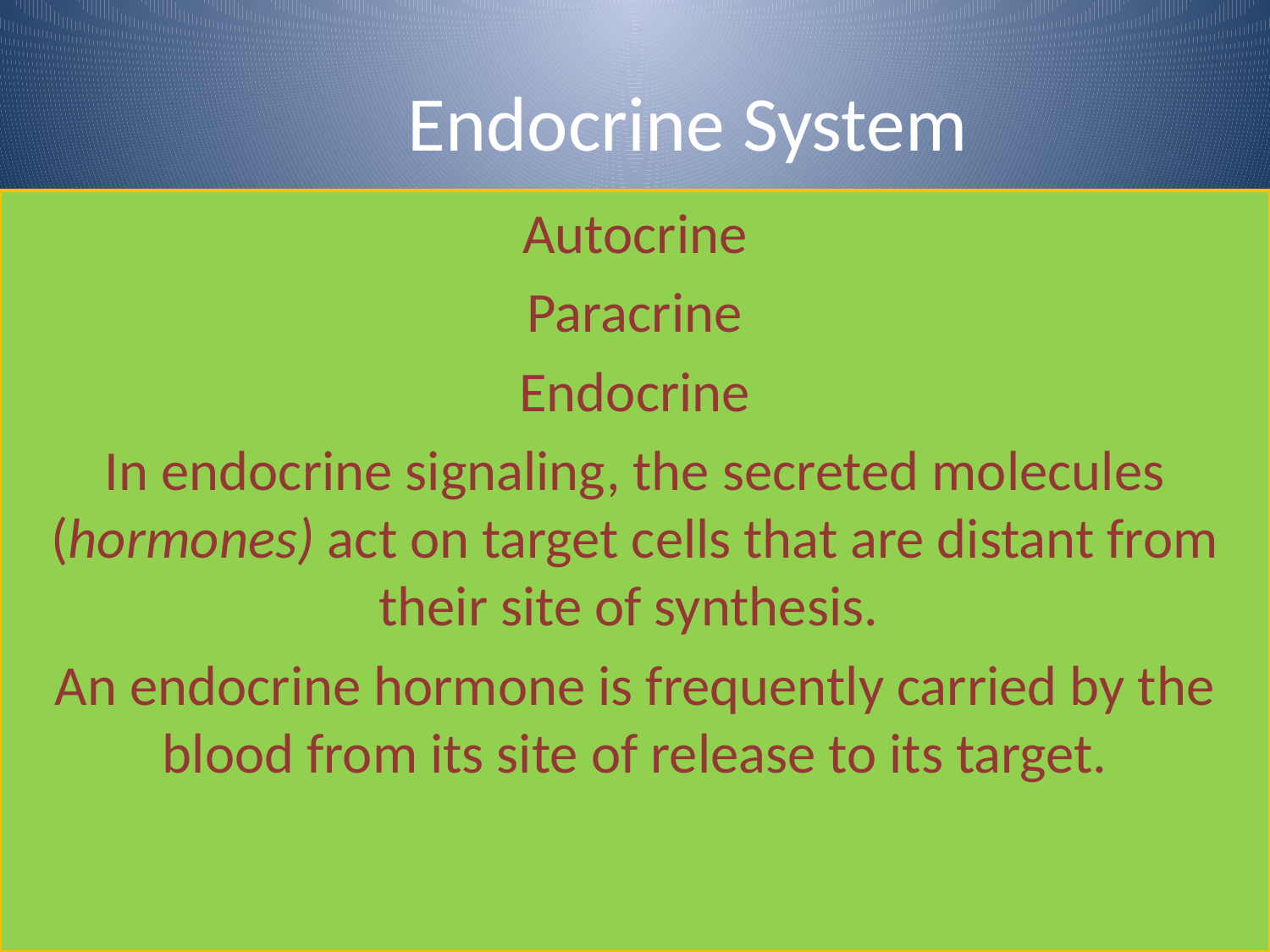

# Endocrine System
Autocrine
Paracrine
Endocrine
In endocrine signaling, the secreted molecules (hormones) act on target cells that are distant from their site of synthesis.
An endocrine hormone is frequently carried by the blood from its site of release to its target.